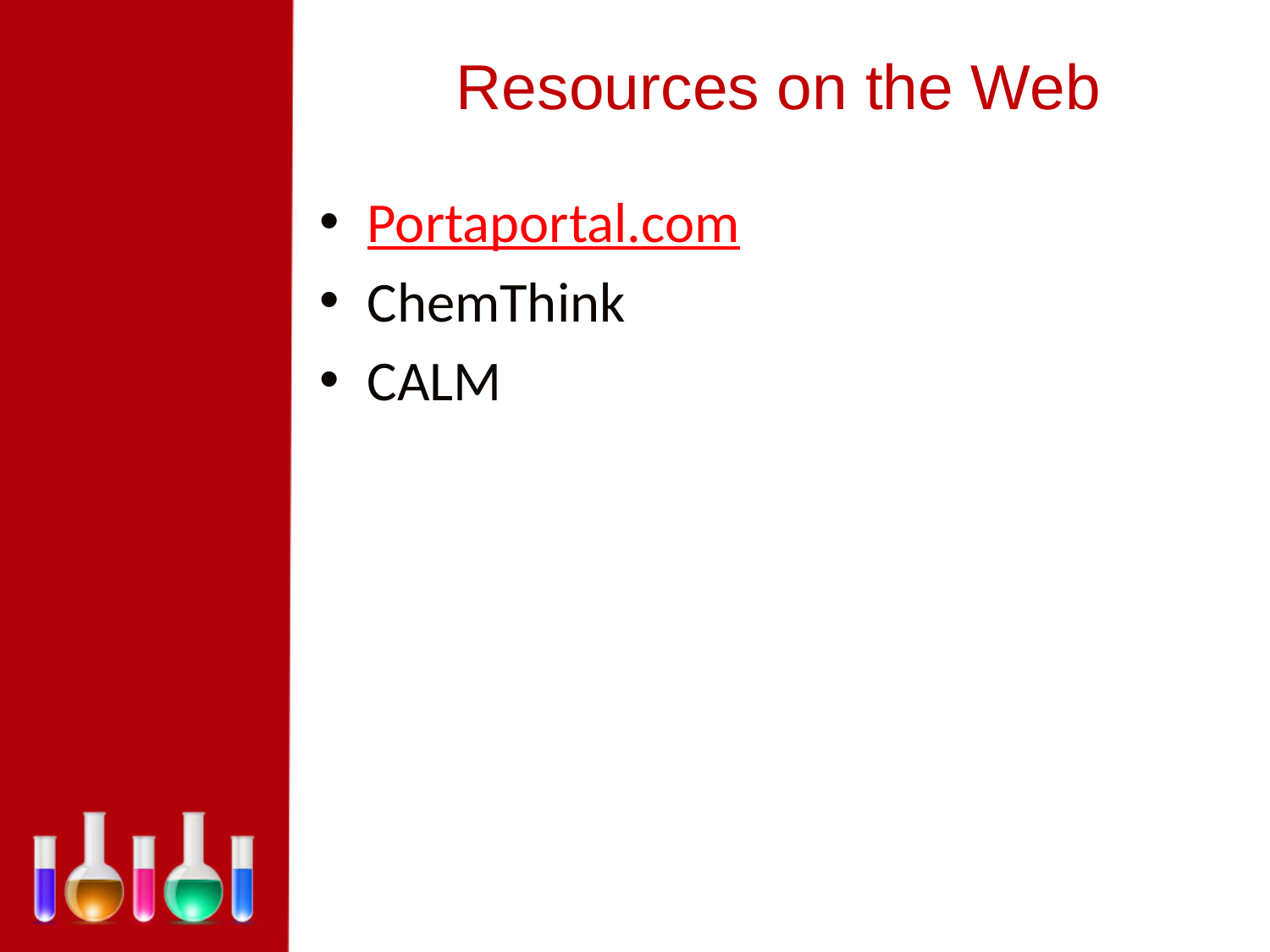

# Resources on the Web
Portaportal.com
ChemThink
CALM